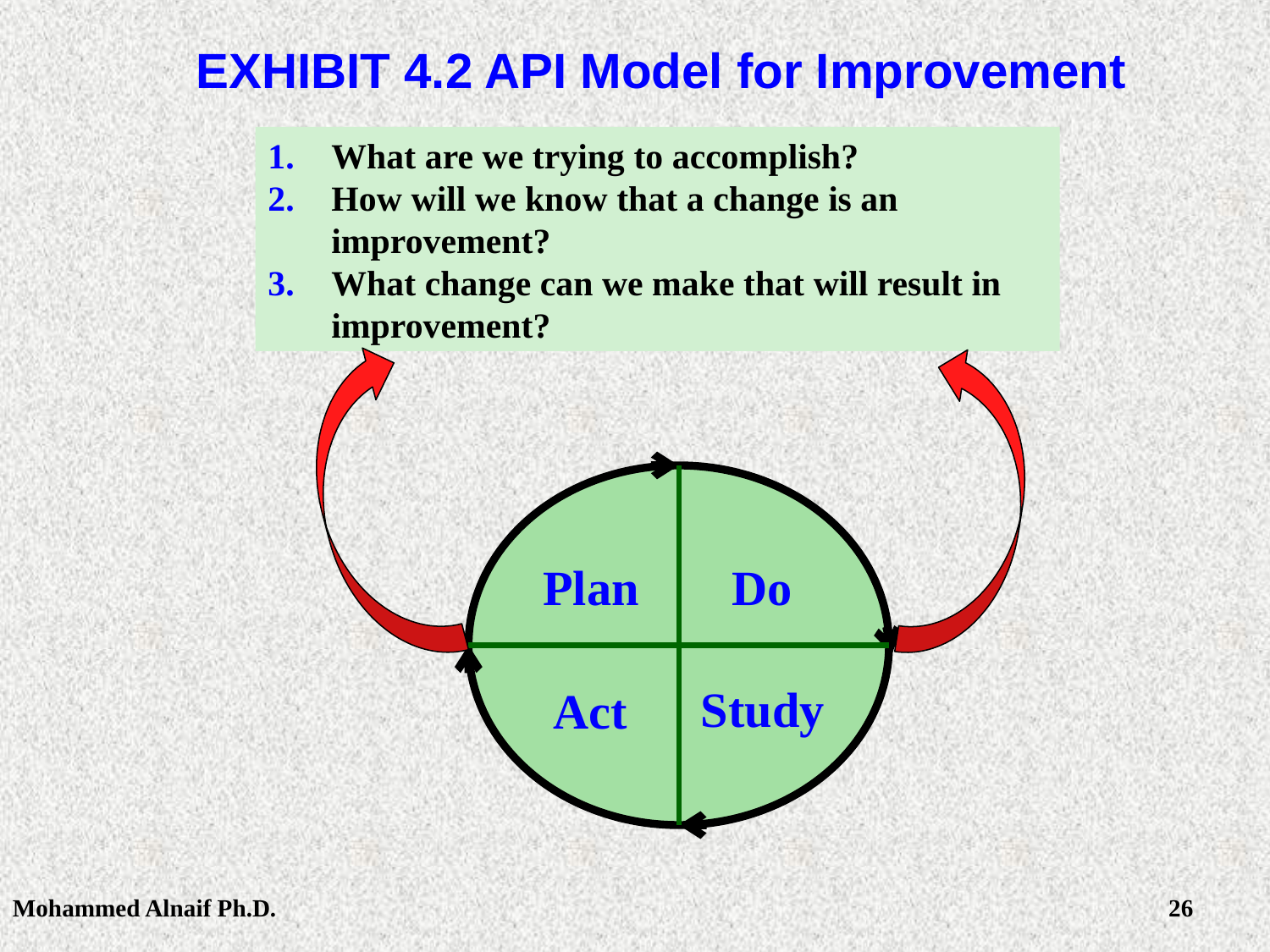

# EXHIBIT 4.2 API Model for Improvement
What are we trying to accomplish?
How will we know that a change is an improvement?
What change can we make that will result in improvement?

Plan
Do
Study
Act
Mohammed Alnaif Ph.D.
26